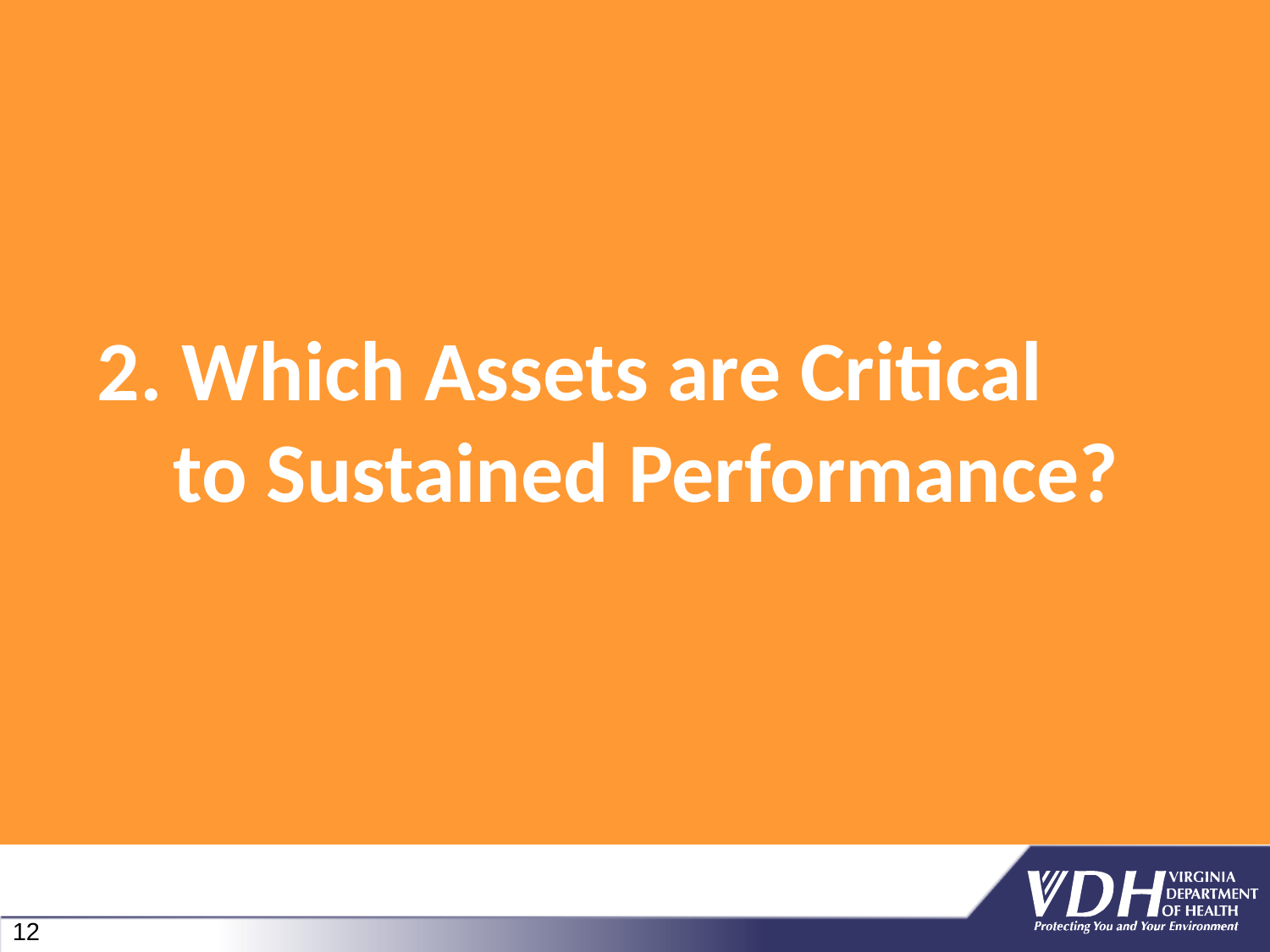

# 2. Which Assets are Critical to Sustained Performance?